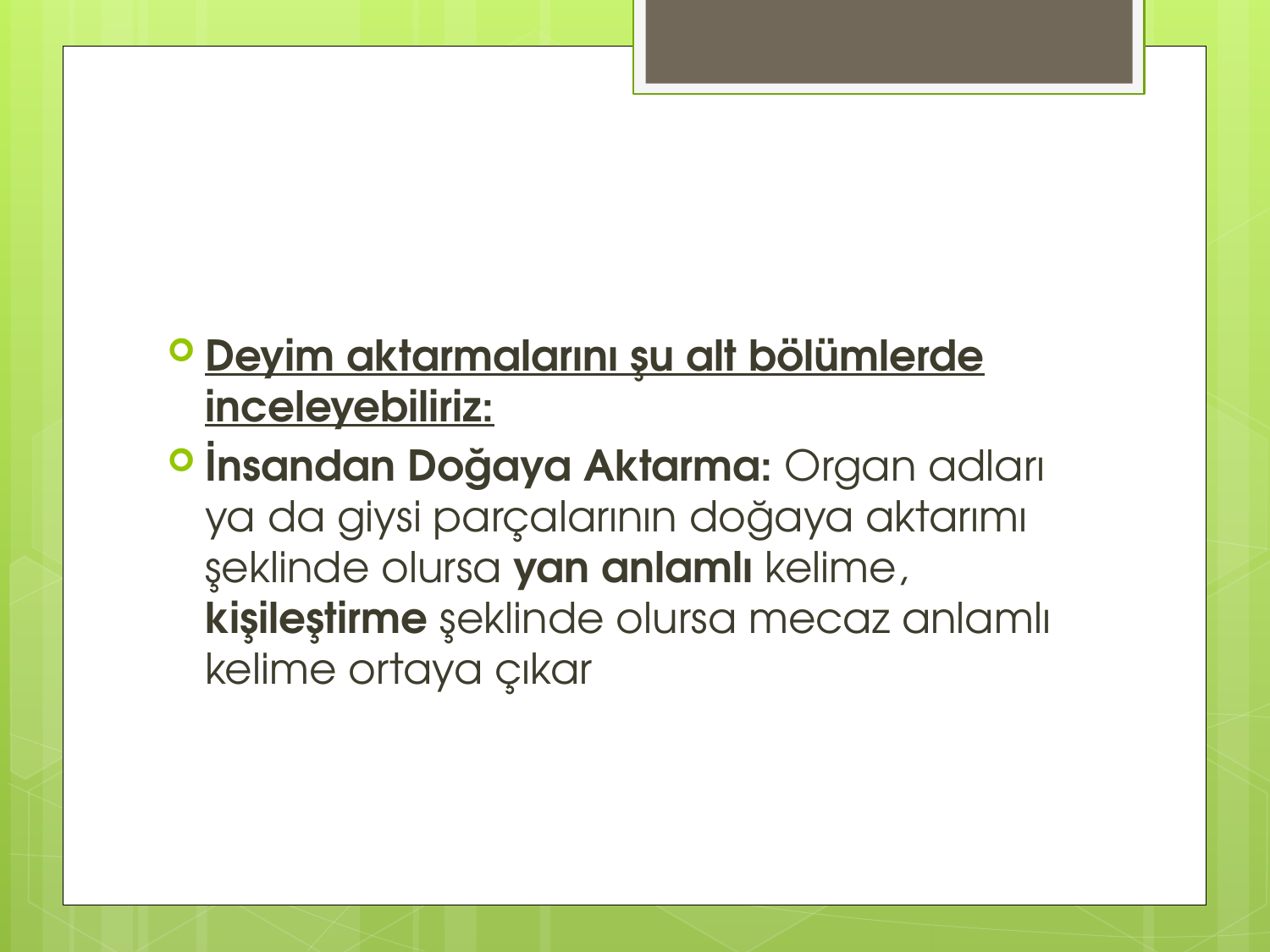

#
Deyim aktarmalarını şu alt bölümlerde inceleyebiliriz:
İnsandan Doğaya Aktarma: Organ adları ya da giysi parçalarının doğaya aktarımı şeklinde olursa yan anlamlı kelime, kişileştirme şeklinde olursa mecaz anlamlı kelime ortaya çıkar